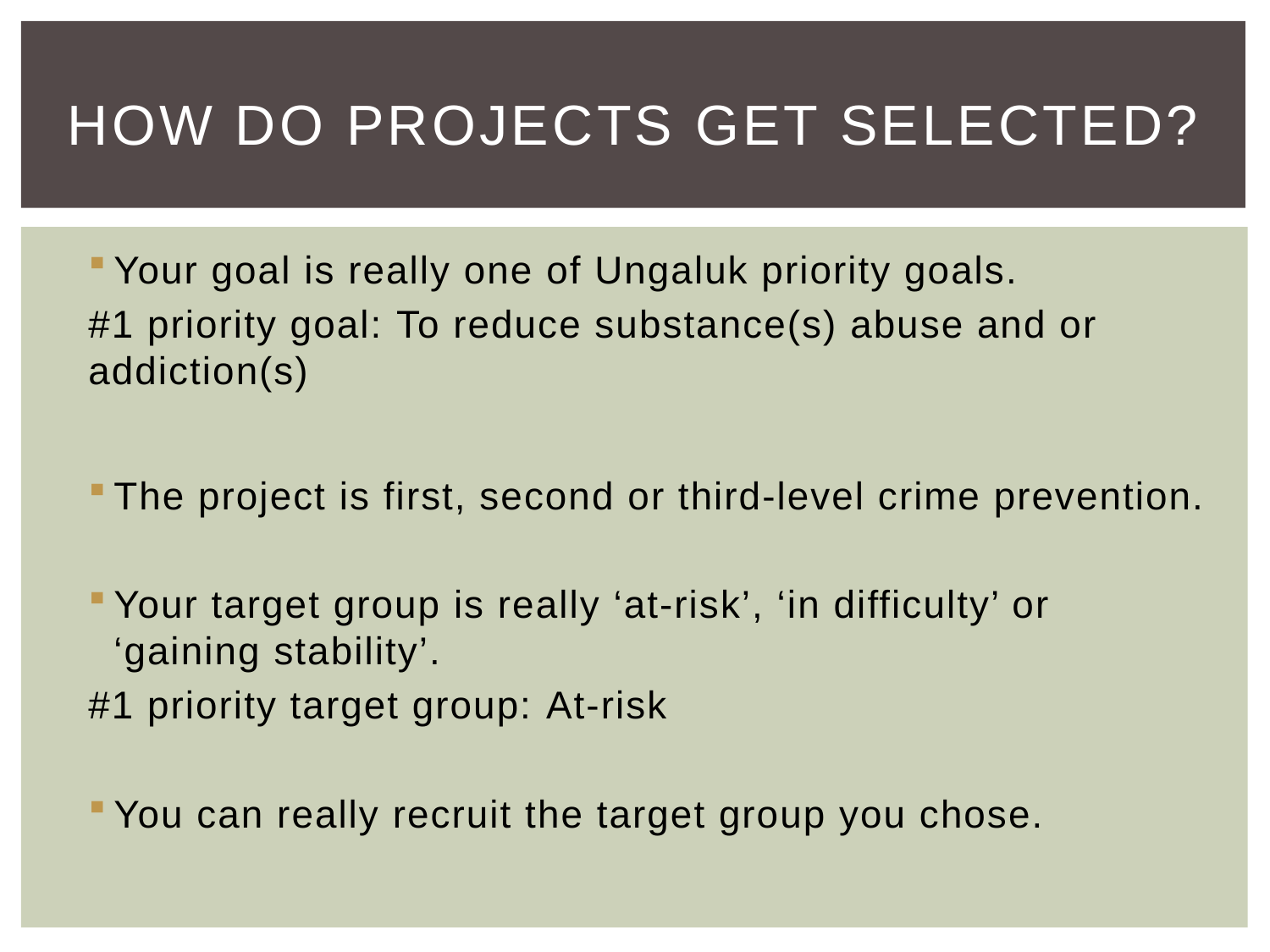

# How do projects get selected?
Your goal is really one of Ungaluk priority goals.
#1 priority goal: To reduce substance(s) abuse and or addiction(s)

The project is first, second or third-level crime prevention.

Your target group is really ‘at-risk’, ‘in difficulty’ or ‘gaining stability’.
#1 priority target group: At-risk

You can really recruit the target group you chose.